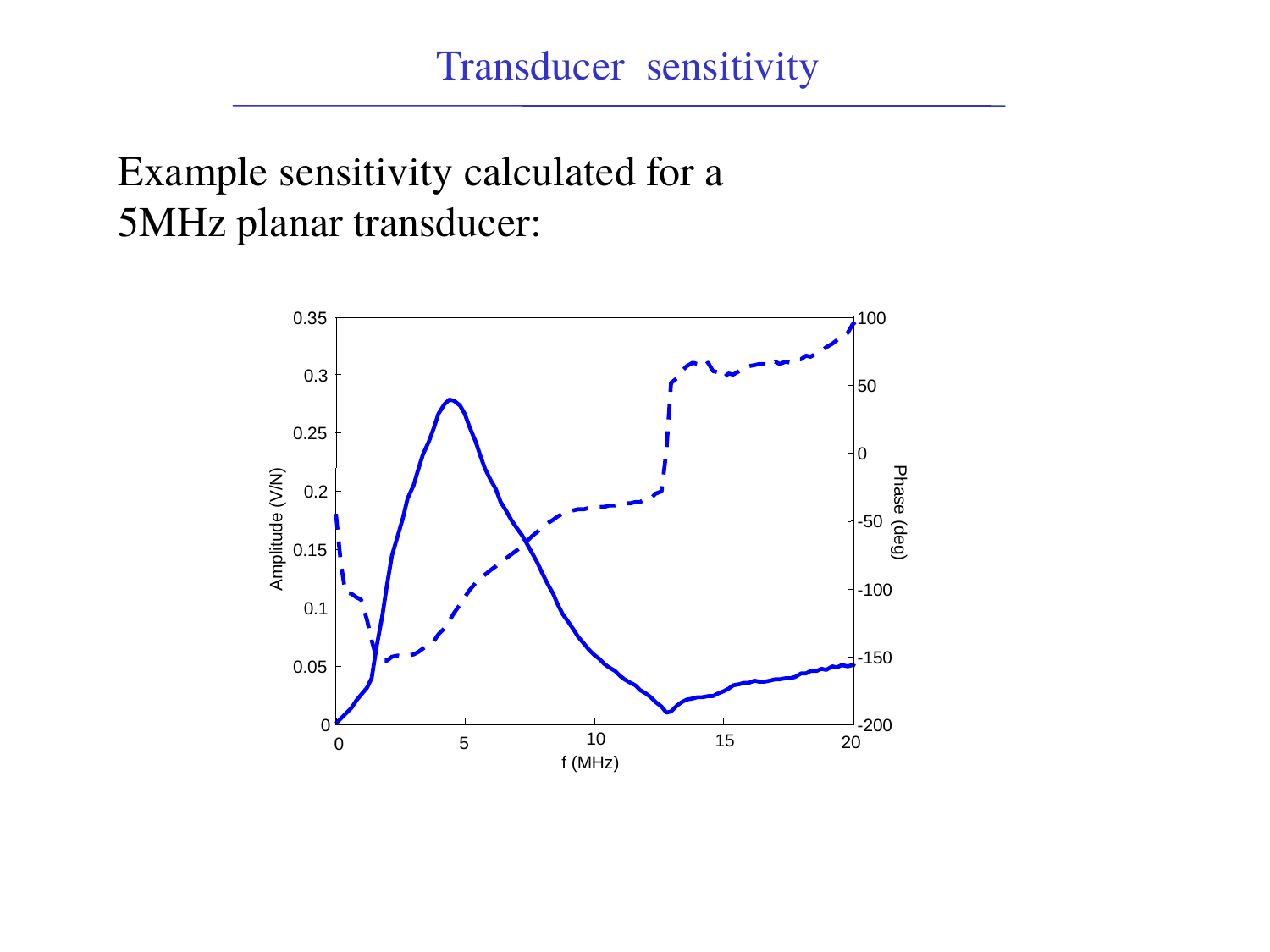

Transducer  sensitivity

Example sensitivity calculated for a
5MHz planar transducer:
0.35
100

0.3

50

0.25

0

0.2

Phase (deg)
-50
Amplitude (V/N)

0.15

-100

0.1

-150
0.05

0
-200

10
15
20
5
0
f (MHz)